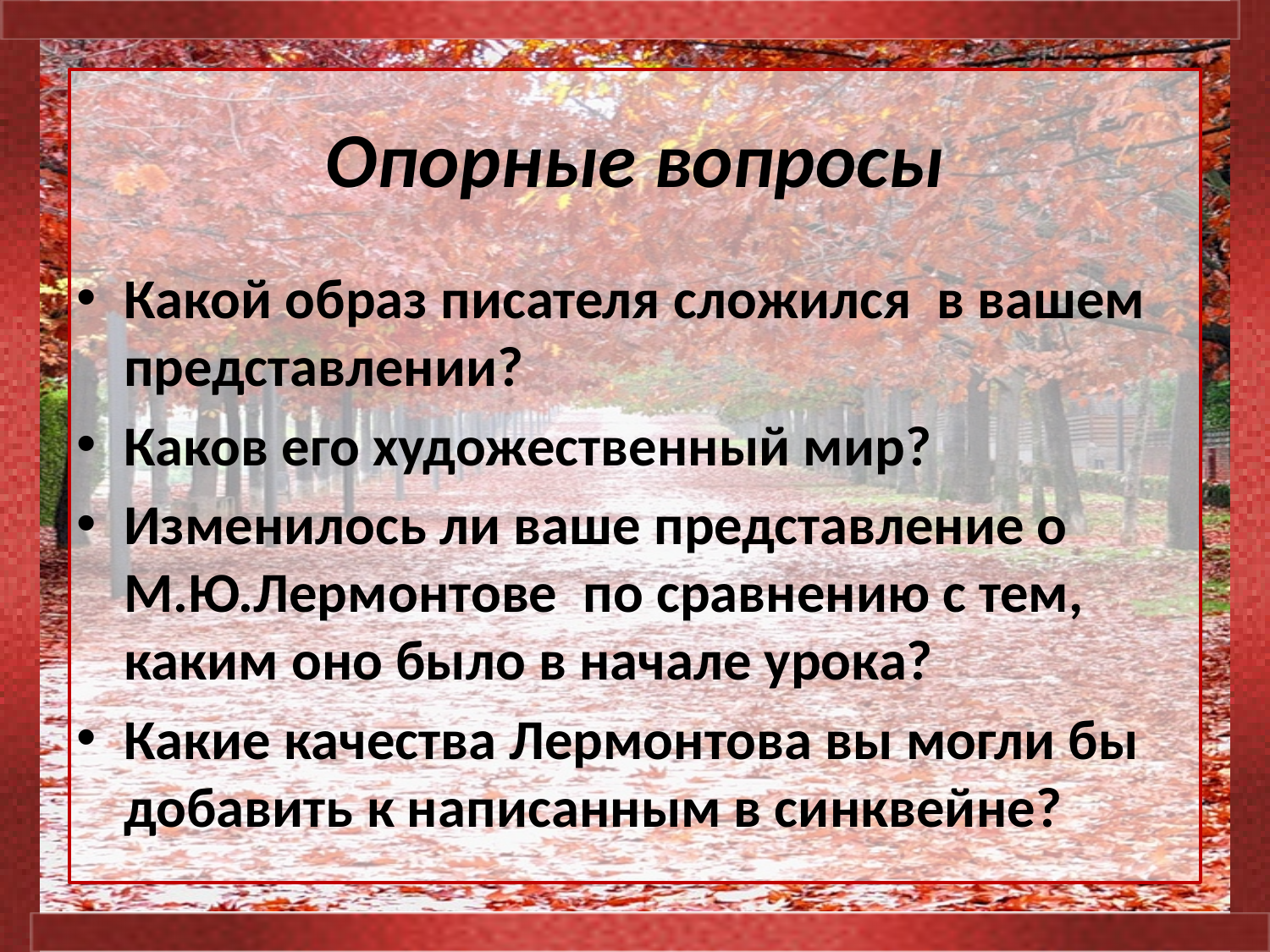

# Опорные вопросы
Какой образ писателя сложился  в вашем представлении?
Каков его художественный мир?
Изменилось ли ваше представление о М.Ю.Лермонтове  по сравнению с тем,  каким оно было в начале урока?
Какие качества Лермонтова вы могли бы добавить к написанным в синквейне?